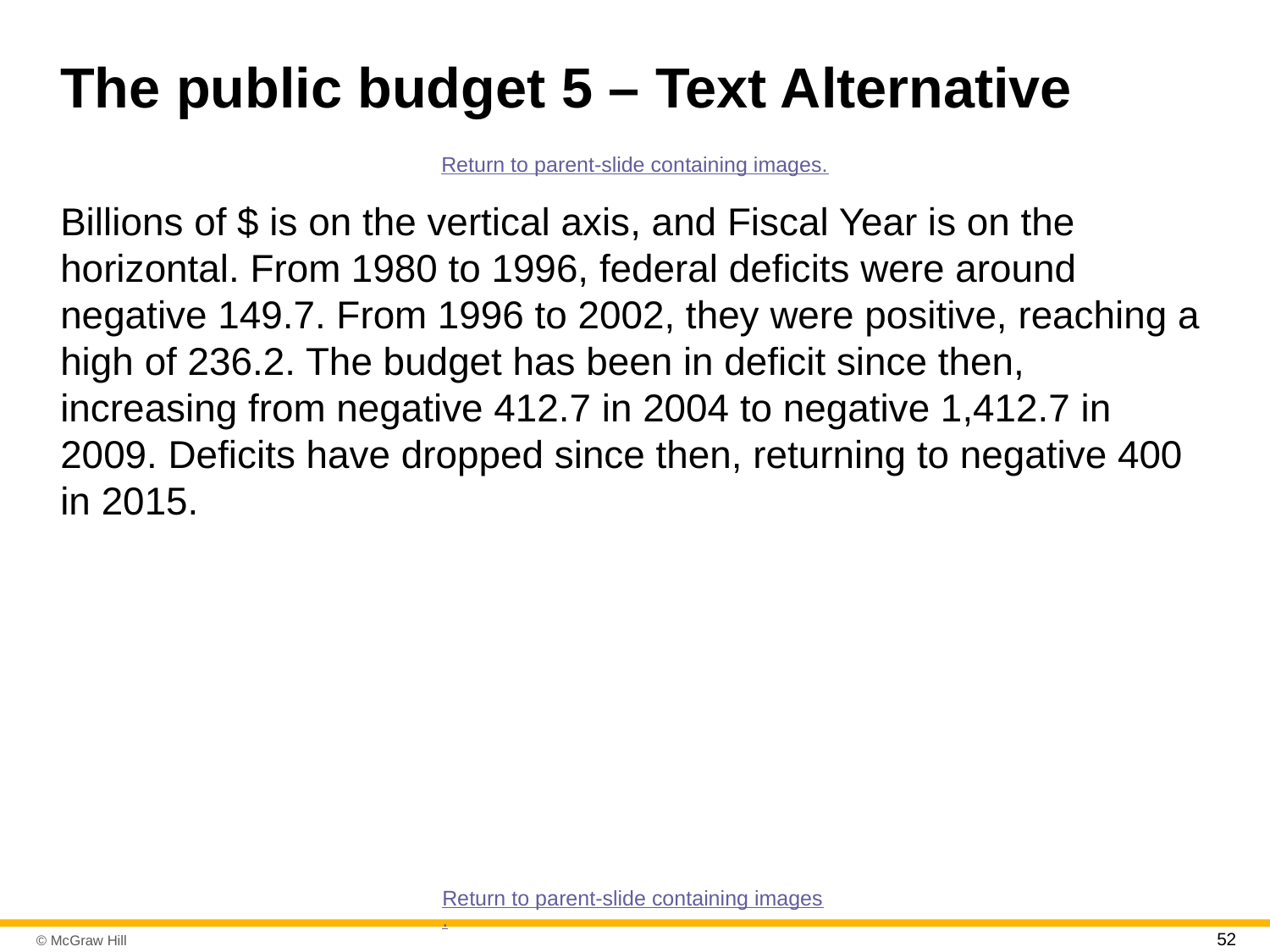

# The public budget 5 – Text Alternative
Return to parent-slide containing images.
Billions of $ is on the vertical axis, and Fiscal Year is on the horizontal. From 1980 to 1996, federal deficits were around negative 149.7. From 1996 to 2002, they were positive, reaching a high of 236.2. The budget has been in deficit since then, increasing from negative 412.7 in 2004 to negative 1,412.7 in 2009. Deficits have dropped since then, returning to negative 400 in 2015.
Return to parent-slide containing images.